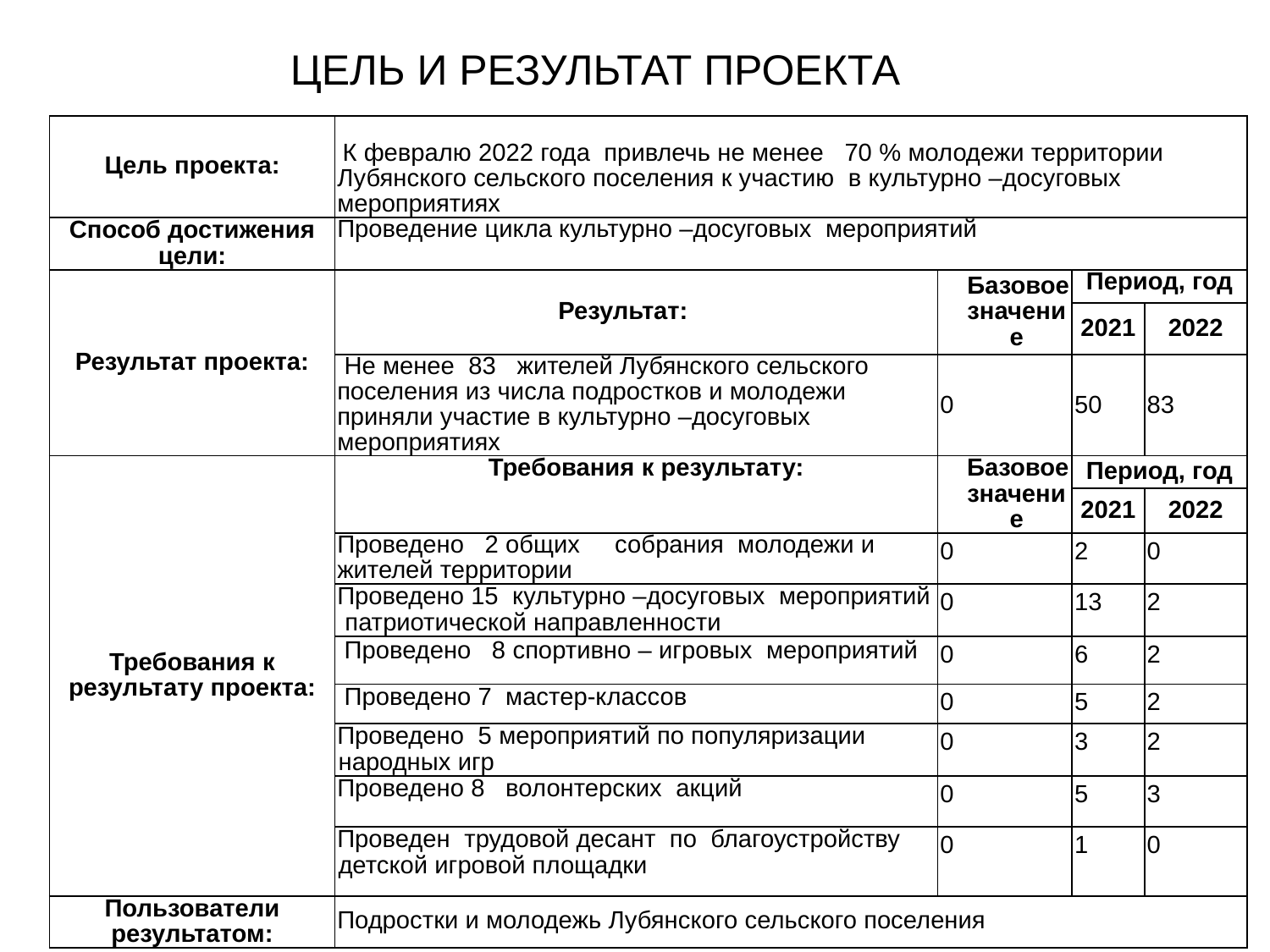

ЦЕЛЬ И РЕЗУЛЬТАТ ПРОЕКТА
| Цель проекта: | К февралю 2022 года привлечь не менее 70 % молодежи территории Лубянского сельского поселения к участию в культурно –досуговых мероприятиях |  |  |  |
| --- | --- | --- | --- | --- |
| Способ достижения цели: | Проведение цикла культурно –досуговых мероприятий |  |  |  |
| Результат проекта: | Результат: | Базовое значение | Период, год |  |
|  |  |  | 2021 | 2022 |
|  | Не менее 83 жителей Лубянского сельского поселения из числа подростков и молодежи приняли участие в культурно –досуговых мероприятиях | 0 | 50 | 83 |
| Требования к результату проекта: | Требования к результату: | Базовое значение | Период, год |  |
|  |  |  | 2021 | 2022 |
|  | Проведено 2 общих собрания молодежи и жителей территории | 0 | 2 | 0 |
|  | Проведено 15 культурно –досуговых мероприятий патриотической направленности | 0 | 13 | 2 |
|  | Проведено 8 спортивно – игровых мероприятий | 0 | 6 | 2 |
|  | Проведено 7 мастер-классов | 0 | 5 | 2 |
|  | Проведено 5 мероприятий по популяризации народных игр | 0 | 3 | 2 |
|  | Проведено 8 волонтерских акций | 0 | 5 | 3 |
|  | Проведен трудовой десант по благоустройству детской игровой площадки | 0 | 1 | 0 |
| Пользователи результатом: | Подростки и молодежь Лубянского сельского поселения |  |  |  |